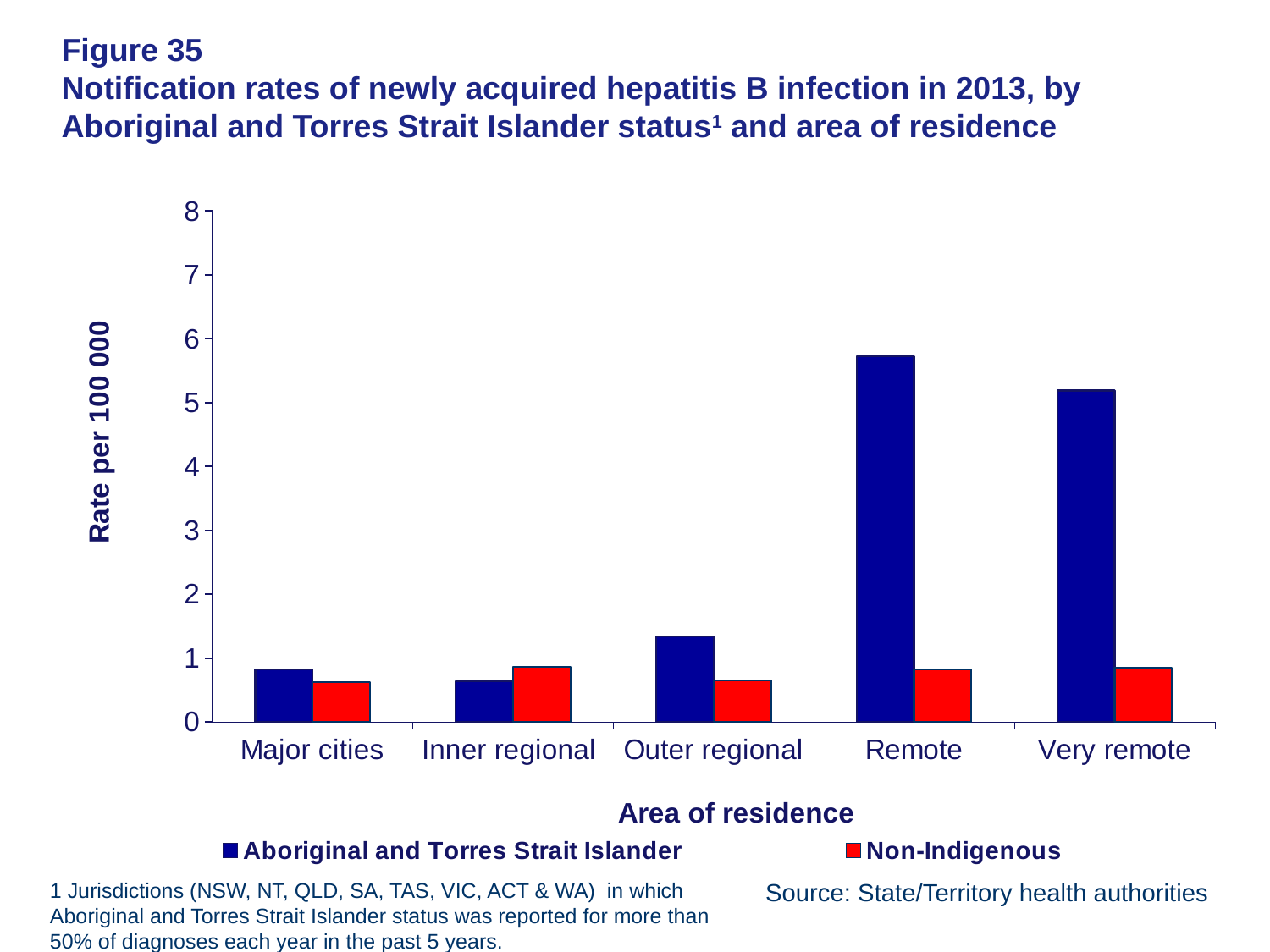

# Figure 35 Notification rates of newly acquired hepatitis B infection in 2013, by Aboriginal and Torres Strait Islander status1 and area of residence

### Chart

| Category | Aboriginal and Torres Strait Islander | Non-Indigenous |
|---|---|---|
| Major cities | 0.818979424822829 | 0.624054692038793 |
| Inner regional  | 0.641055704062095 | 0.858619692012933 |
| Outer regional | 1.341889669266123 | 0.65139570468602 |
| Remote | 5.722209142873945 | 0.826528598331706 |
| Very remote | 5.188476069111196 | 0.852656076137734 |
Source: State/Territory health authorities
1 Jurisdictions (NSW, NT, QLD, SA, TAS, VIC, ACT & WA)  in which Aboriginal and Torres Strait Islander status was reported for more than 50% of diagnoses each year in the past 5 years.